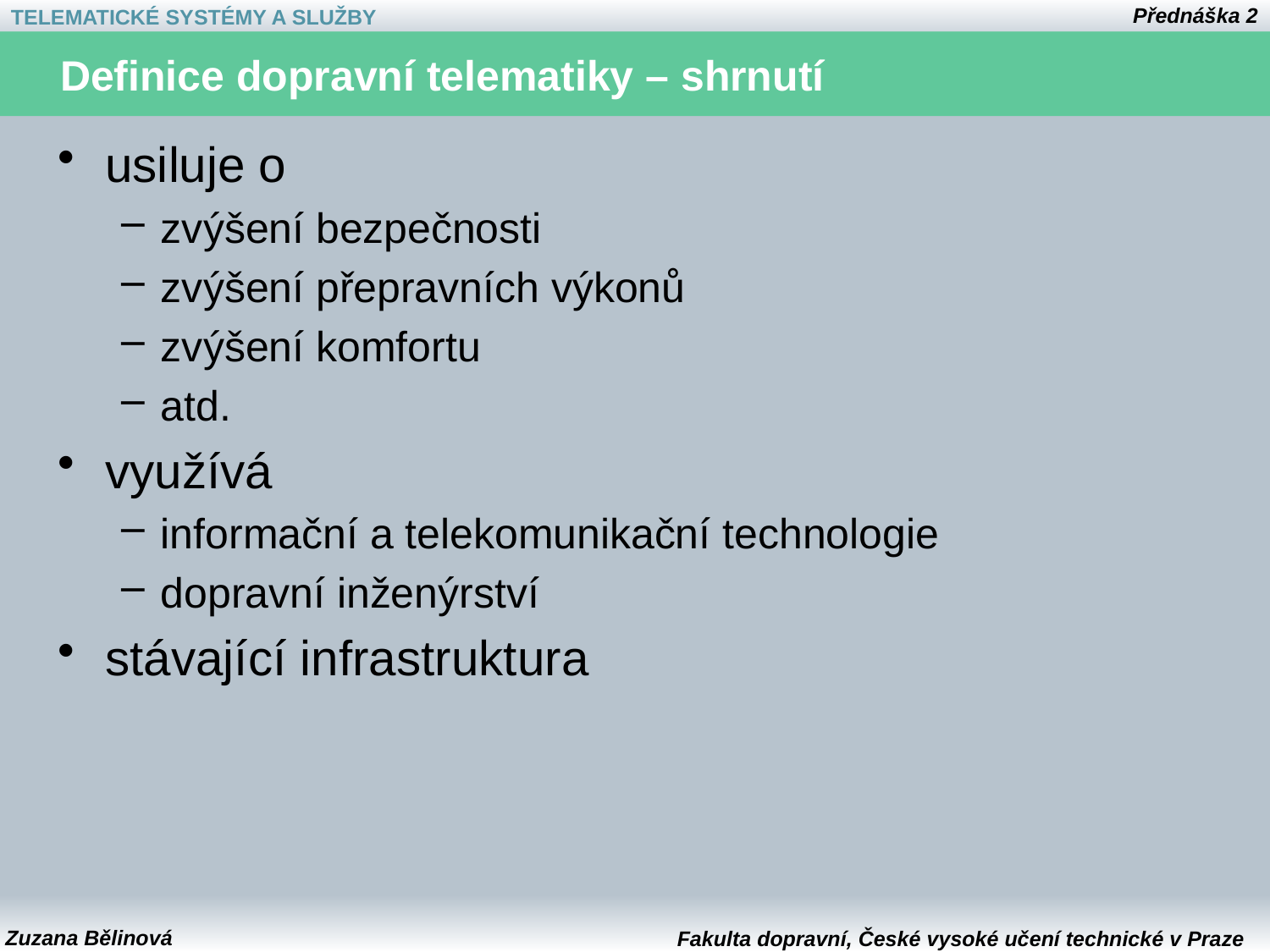

# Definice dopravní telematiky – shrnutí
usiluje o
zvýšení bezpečnosti
zvýšení přepravních výkonů
zvýšení komfortu
atd.
využívá
informační a telekomunikační technologie
dopravní inženýrství
stávající infrastruktura